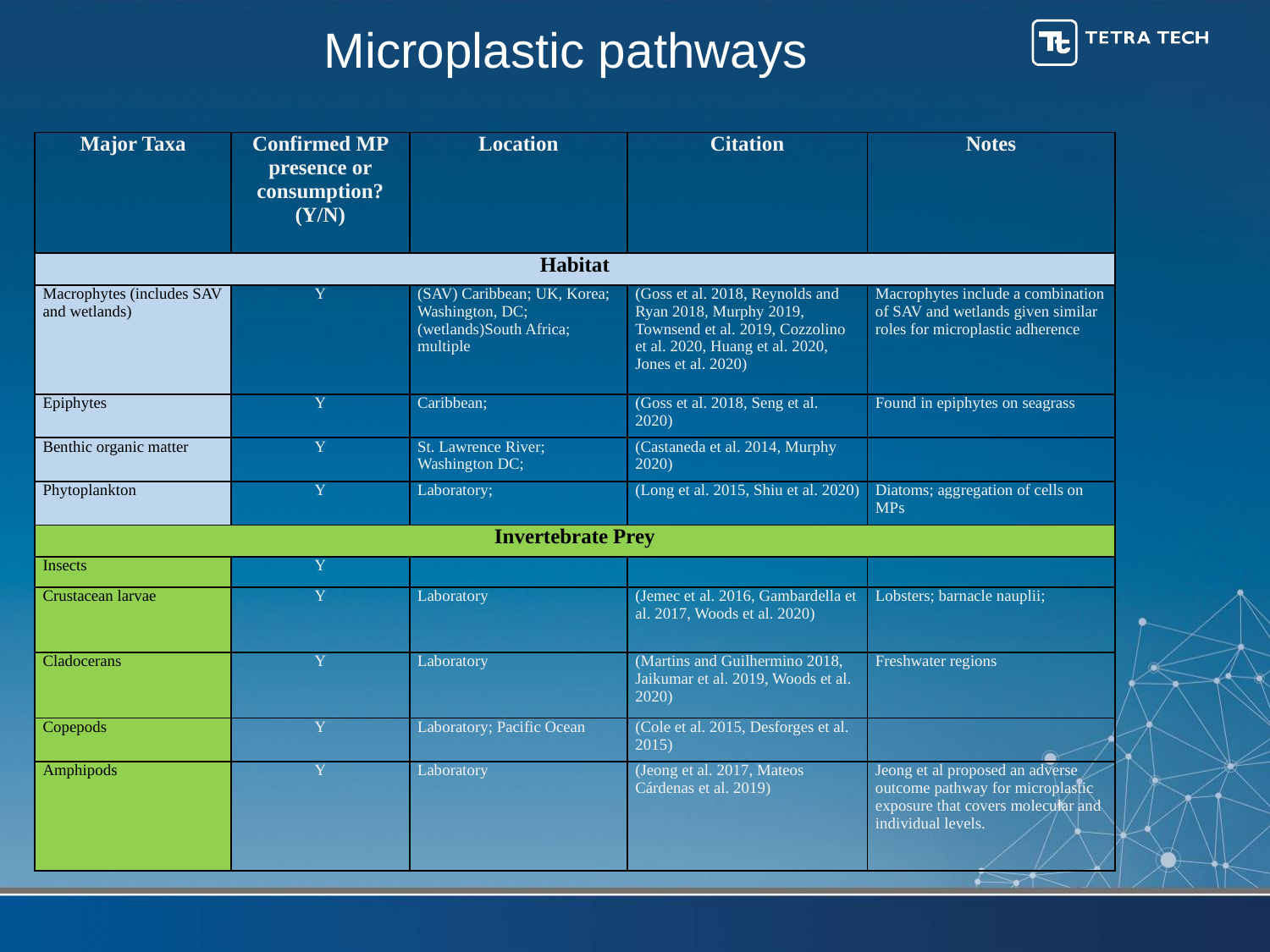

# Microplastic pathways
| Major Taxa | Confirmed MP presence or consumption? (Y/N) | Location | Citation | Notes |
| --- | --- | --- | --- | --- |
| Habitat |  |  |  |  |
| Macrophytes (includes SAV and wetlands) | Y | (SAV) Caribbean; UK, Korea; Washington, DC; (wetlands)South Africa; multiple | (Goss et al. 2018, Reynolds and Ryan 2018, Murphy 2019, Townsend et al. 2019, Cozzolino et al. 2020, Huang et al. 2020, Jones et al. 2020) | Macrophytes include a combination of SAV and wetlands given similar roles for microplastic adherence |
| Epiphytes | Y | Caribbean; | (Goss et al. 2018, Seng et al. 2020) | Found in epiphytes on seagrass |
| Benthic organic matter | Y | St. Lawrence River; Washington DC; | (Castaneda et al. 2014, Murphy 2020) |  |
| Phytoplankton | Y | Laboratory; | (Long et al. 2015, Shiu et al. 2020) | Diatoms; aggregation of cells on MPs |
| Invertebrate Prey |  |  |  |  |
| Insects | Y |  |  |  |
| Crustacean larvae | Y | Laboratory | (Jemec et al. 2016, Gambardella et al. 2017, Woods et al. 2020) | Lobsters; barnacle nauplii; |
| Cladocerans | Y | Laboratory | (Martins and Guilhermino 2018, Jaikumar et al. 2019, Woods et al. 2020) | Freshwater regions |
| Copepods | Y | Laboratory; Pacific Ocean | (Cole et al. 2015, Desforges et al. 2015) |  |
| Amphipods | Y | Laboratory | (Jeong et al. 2017, Mateos Cárdenas et al. 2019) | Jeong et al proposed an adverse outcome pathway for microplastic exposure that covers molecular and individual levels. |